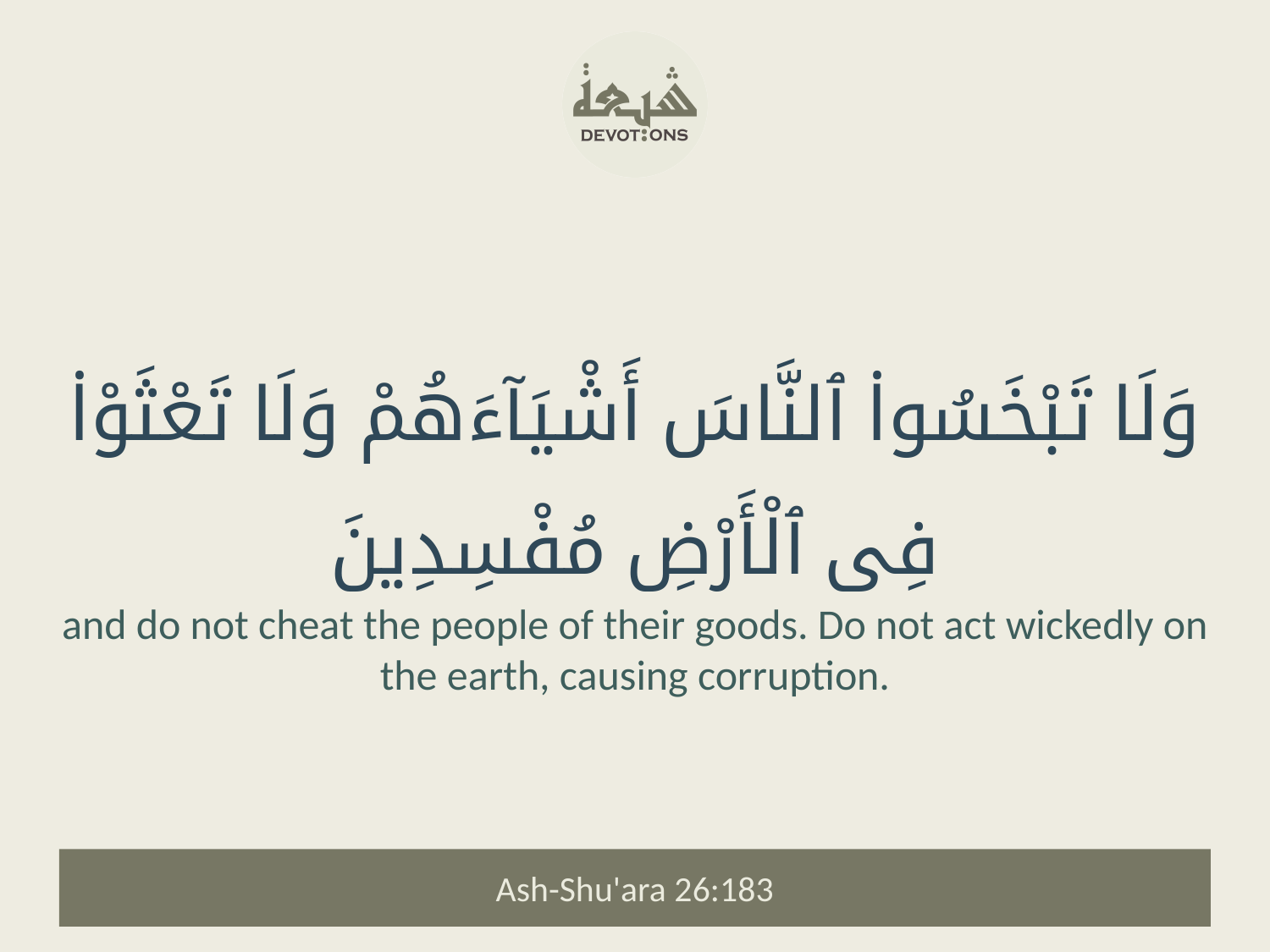

وَلَا تَبْخَسُوا۟ ٱلنَّاسَ أَشْيَآءَهُمْ وَلَا تَعْثَوْا۟ فِى ٱلْأَرْضِ مُفْسِدِينَ
and do not cheat the people of their goods. Do not act wickedly on the earth, causing corruption.
Ash-Shu'ara 26:183